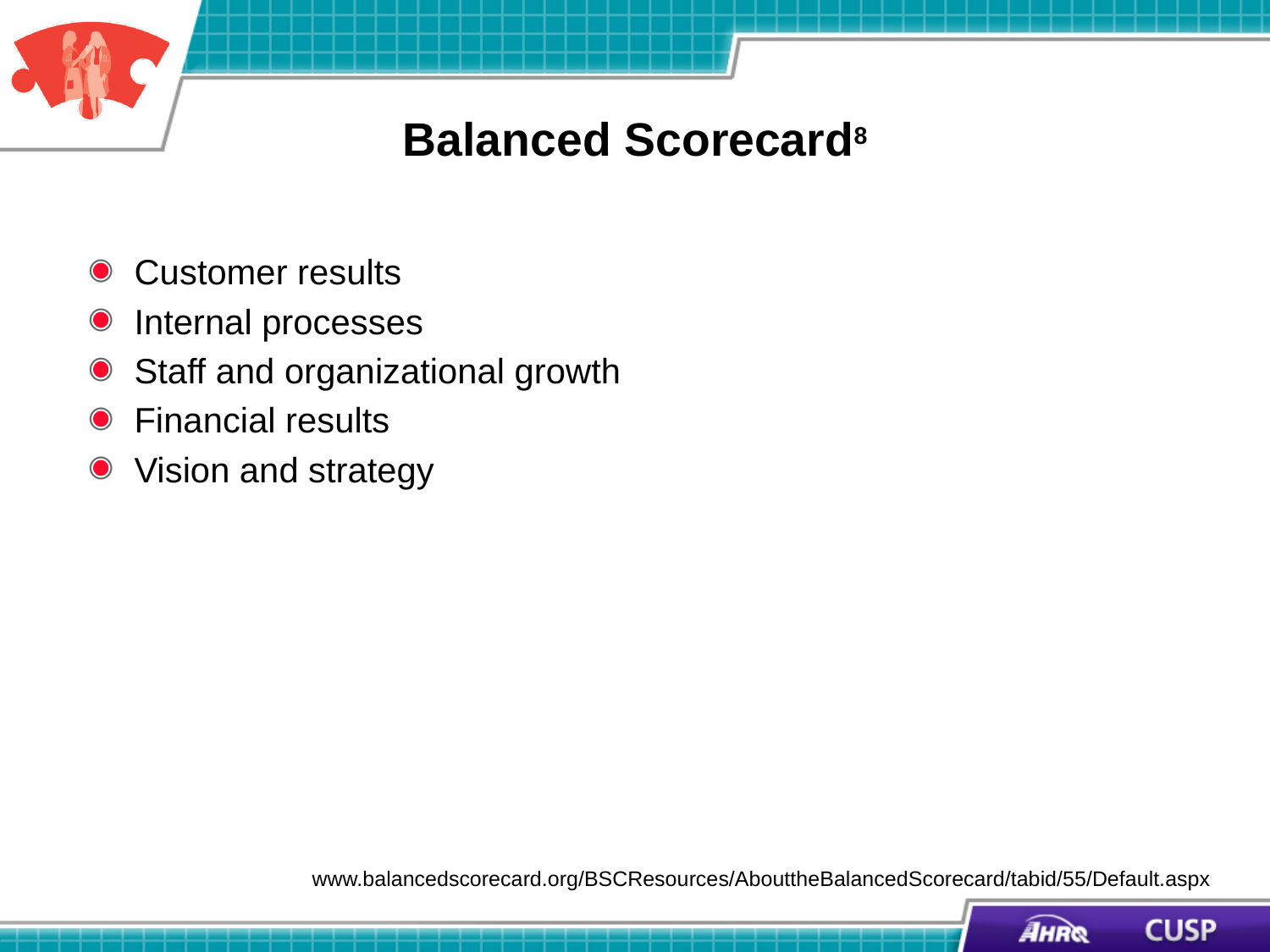

# Balanced Scorecard8
Customer results
Internal processes
Staff and organizational growth
Financial results
Vision and strategy

www.balancedscorecard.org/BSCResources/AbouttheBalancedScorecard/tabid/55/Default.aspx